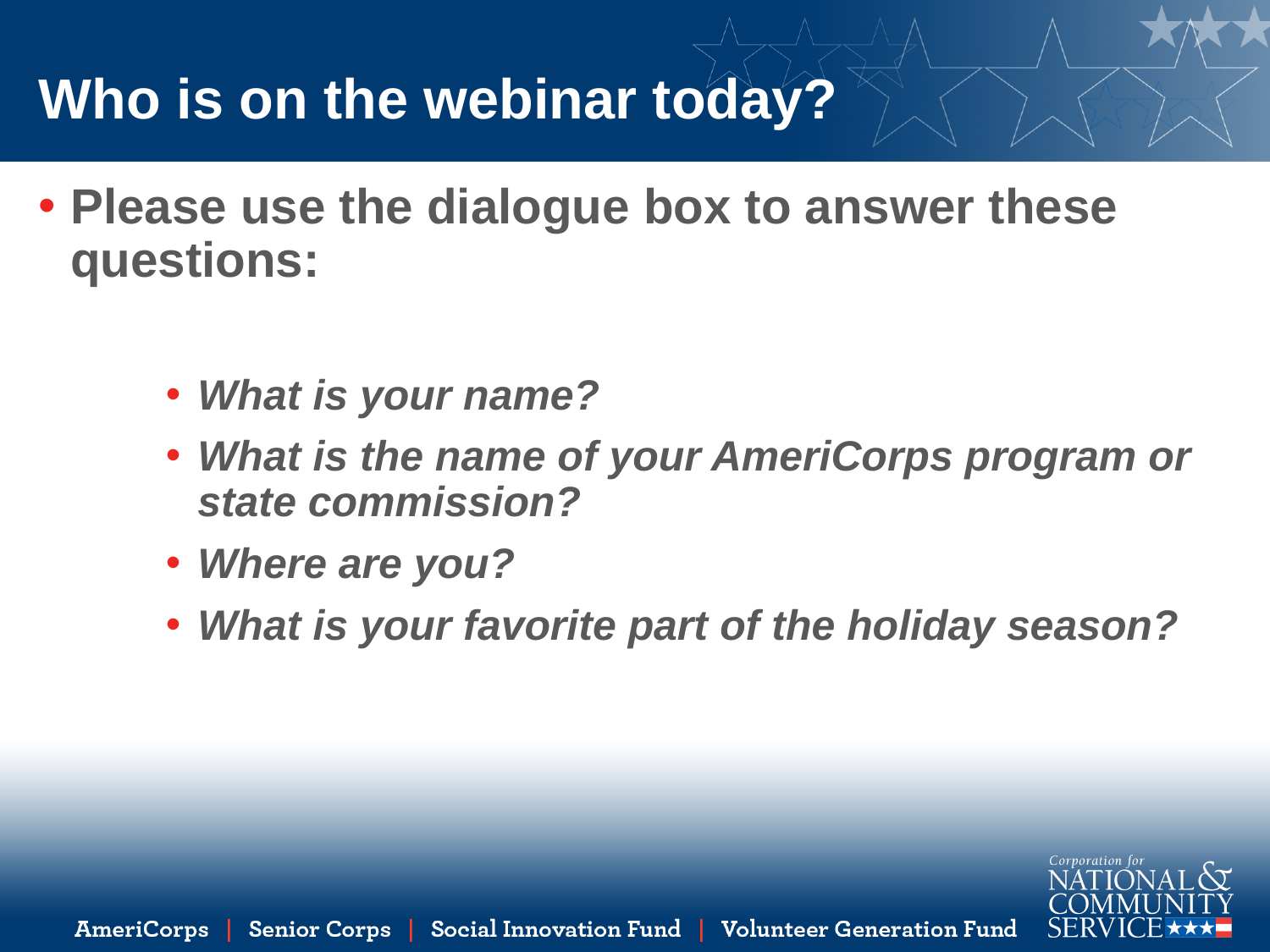

# Who is on the webinar today?
Please use the dialogue box to answer these questions:

What is your name?
What is the name of your AmeriCorps program or state commission?
Where are you?
What is your favorite part of the holiday season?